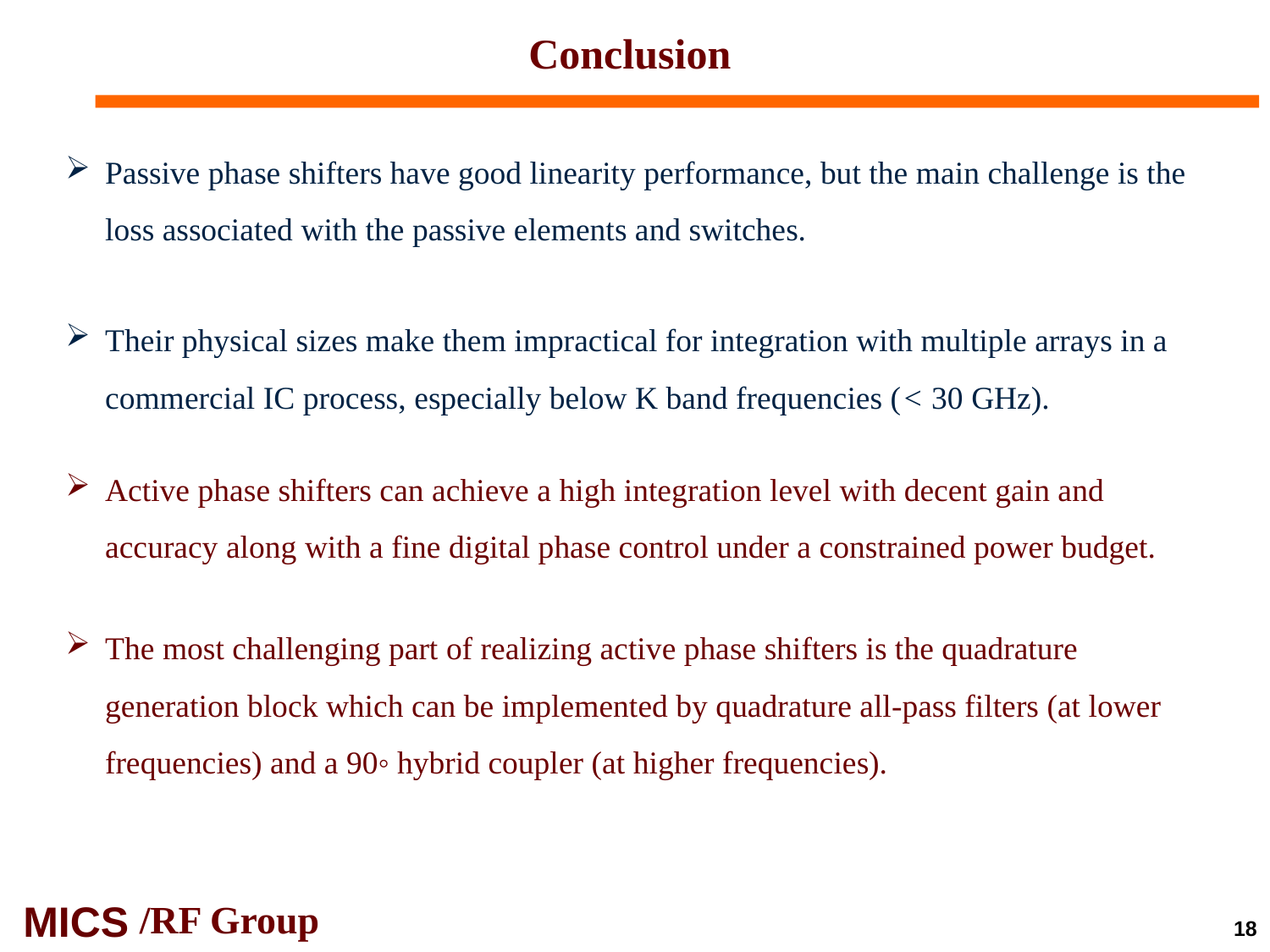

Conclusion
Passive phase shifters have good linearity performance, but the main challenge is the loss associated with the passive elements and switches.
Their physical sizes make them impractical for integration with multiple arrays in a commercial IC process, especially below K band frequencies (< 30 GHz).
Active phase shifters can achieve a high integration level with decent gain and accuracy along with a fine digital phase control under a constrained power budget.
The most challenging part of realizing active phase shifters is the quadrature generation block which can be implemented by quadrature all-pass filters (at lower frequencies) and a 90◦ hybrid coupler (at higher frequencies).

/RF Group
18